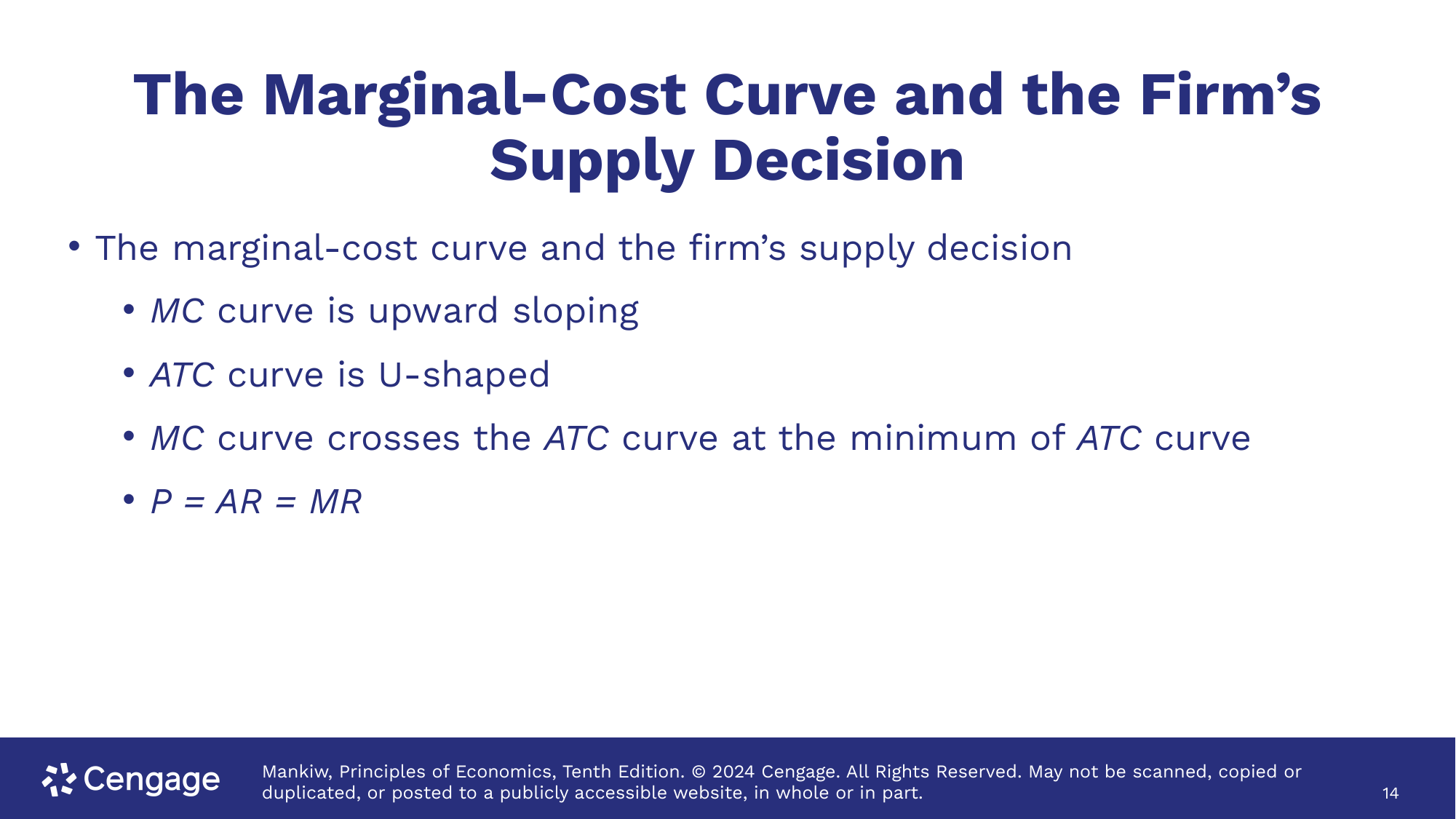

# The Marginal-Cost Curve and the Firm’s Supply Decision
The marginal-cost curve and the firm’s supply decision
MC curve is upward sloping
ATC curve is U-shaped
MC curve crosses the ATC curve at the minimum of ATC curve
P = AR = MR